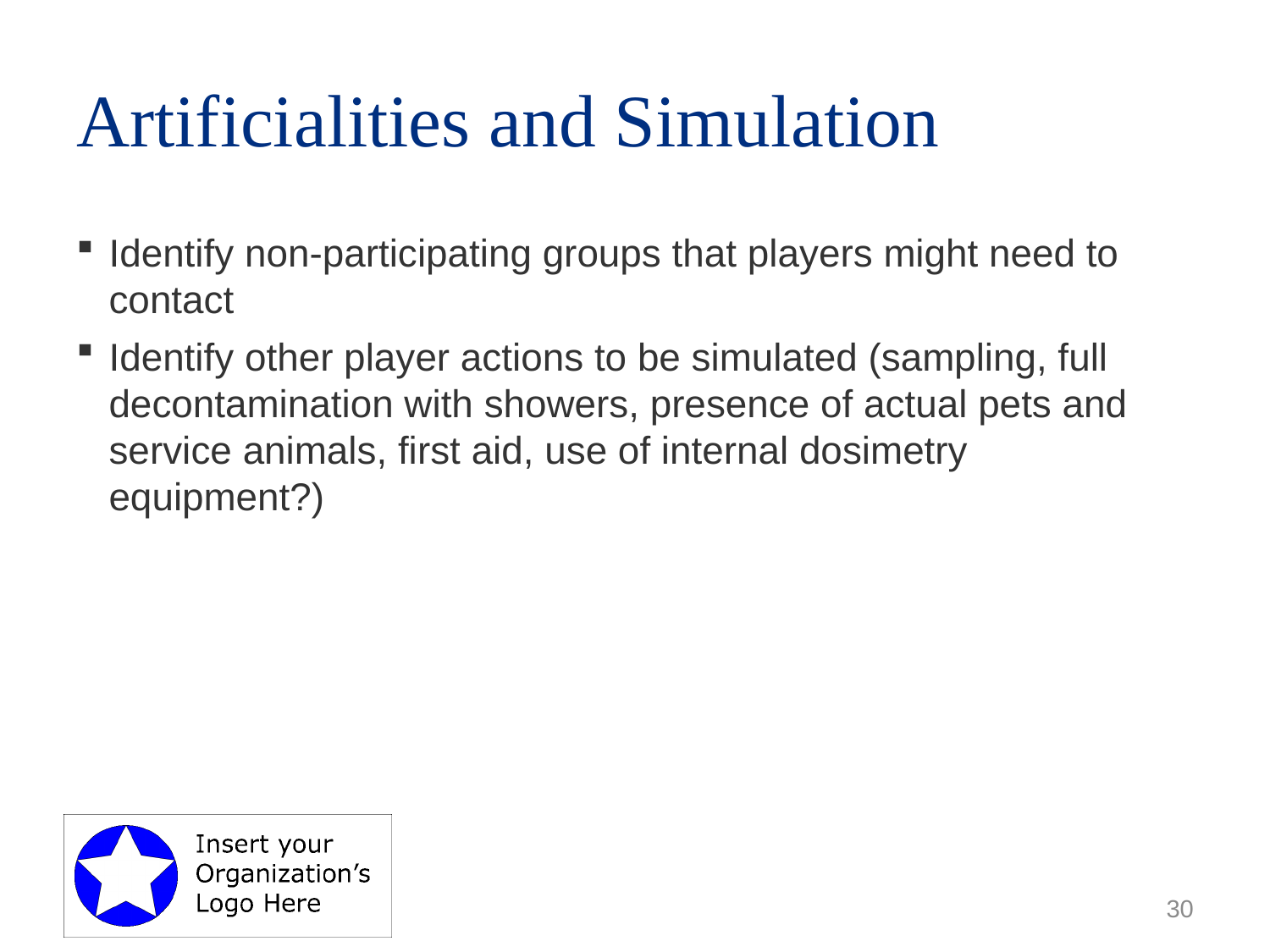

# Artificialities and Simulation
Identify non-participating groups that players might need to contact
Identify other player actions to be simulated (sampling, full decontamination with showers, presence of actual pets and service animals, first aid, use of internal dosimetry equipment?)

30